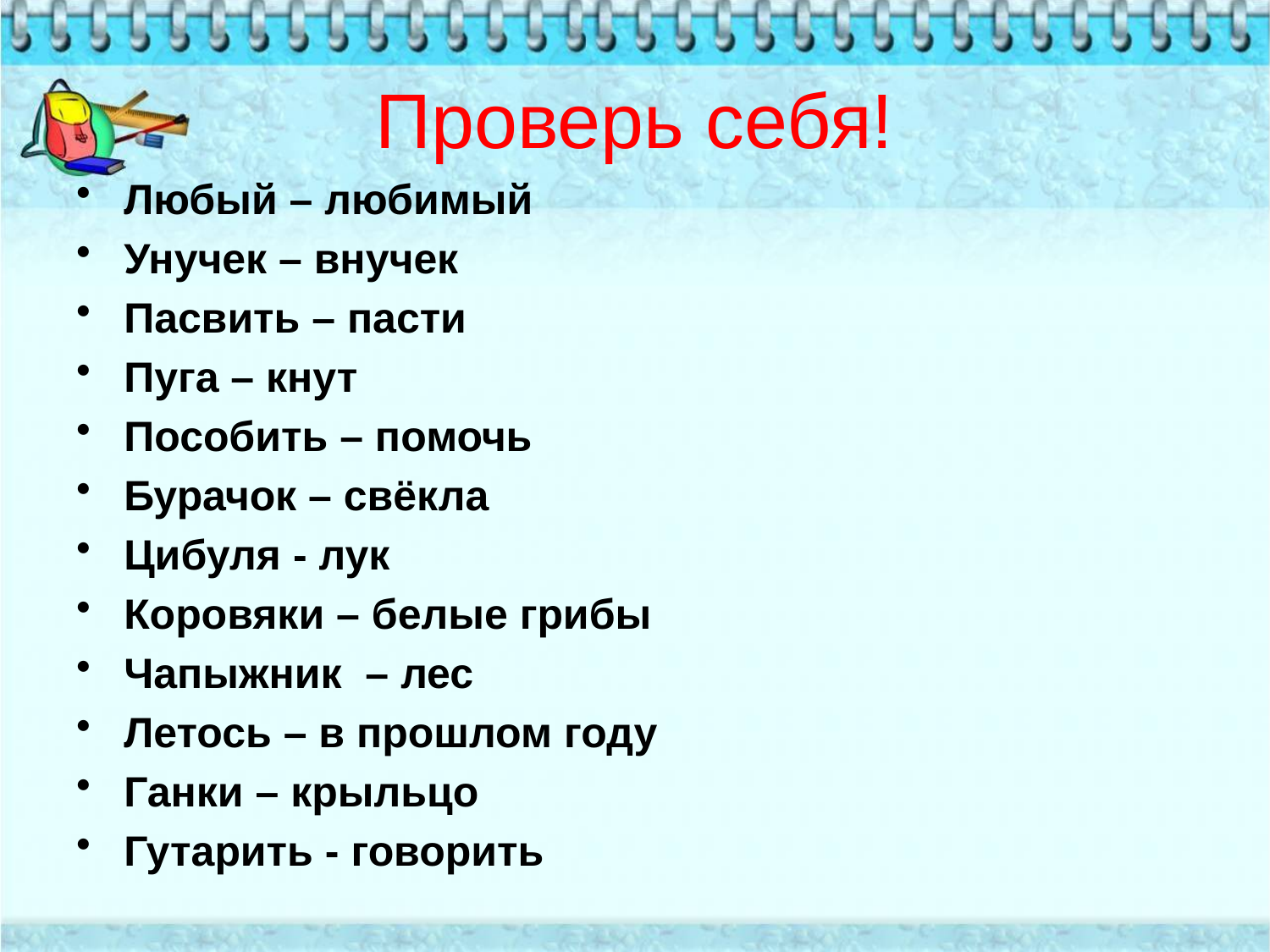

# Проверь себя!
Любый – любимый
Унучек – внучек
Пасвить – пасти
Пуга – кнут
Пособить – помочь
Бурачок – свёкла
Цибуля - лук
Коровяки – белые грибы
Чапыжник  – лес
Летось – в прошлом году
Ганки – крыльцо
Гутарить - говорить